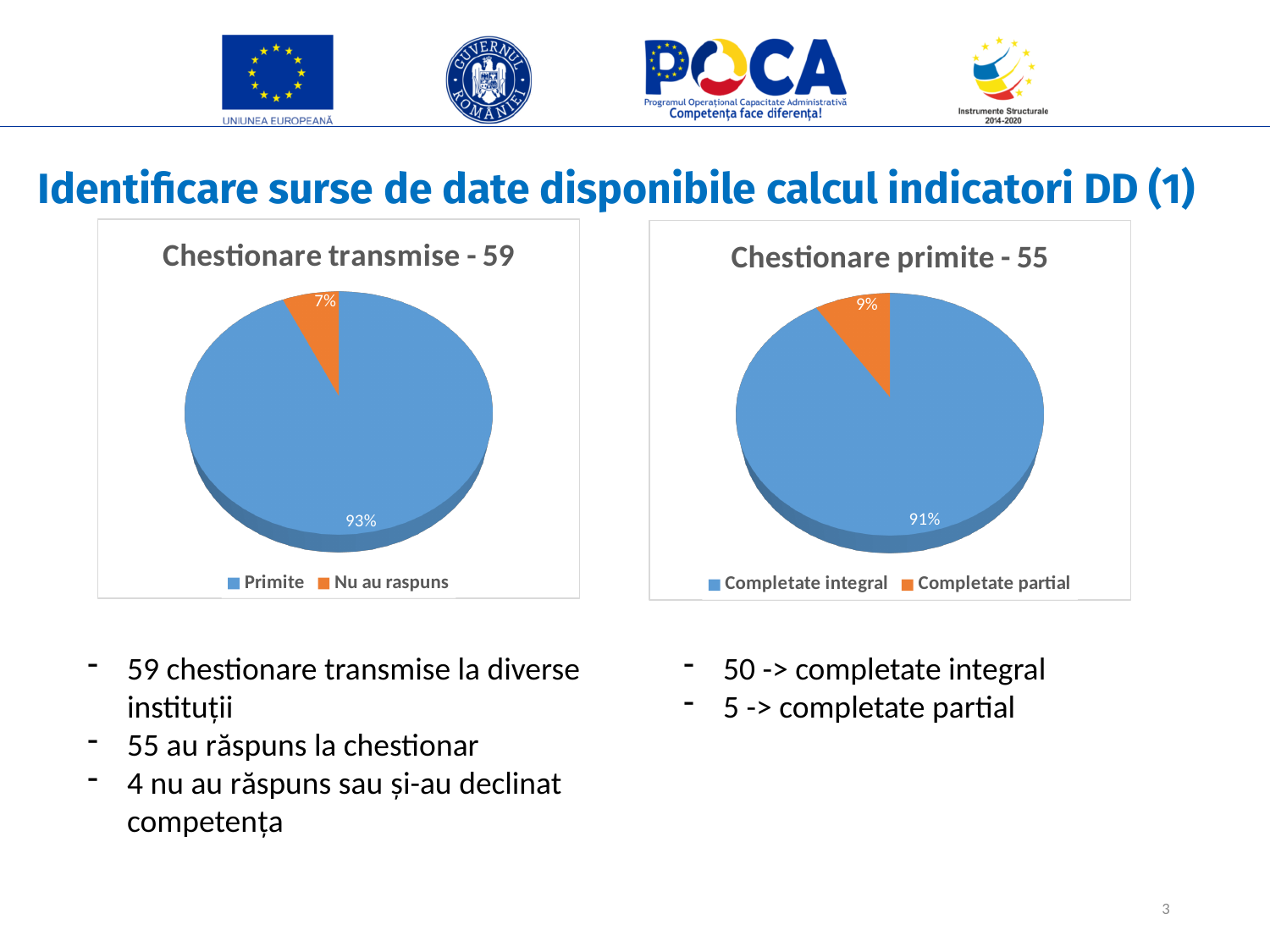

# Identificare surse de date disponibile calcul indicatori DD (1)

[unsupported chart]

[unsupported chart]

59 chestionare transmise la diverse instituții
55 au răspuns la chestionar
4 nu au răspuns sau și-au declinat competența
50 -> completate integral
5 -> completate partial
3